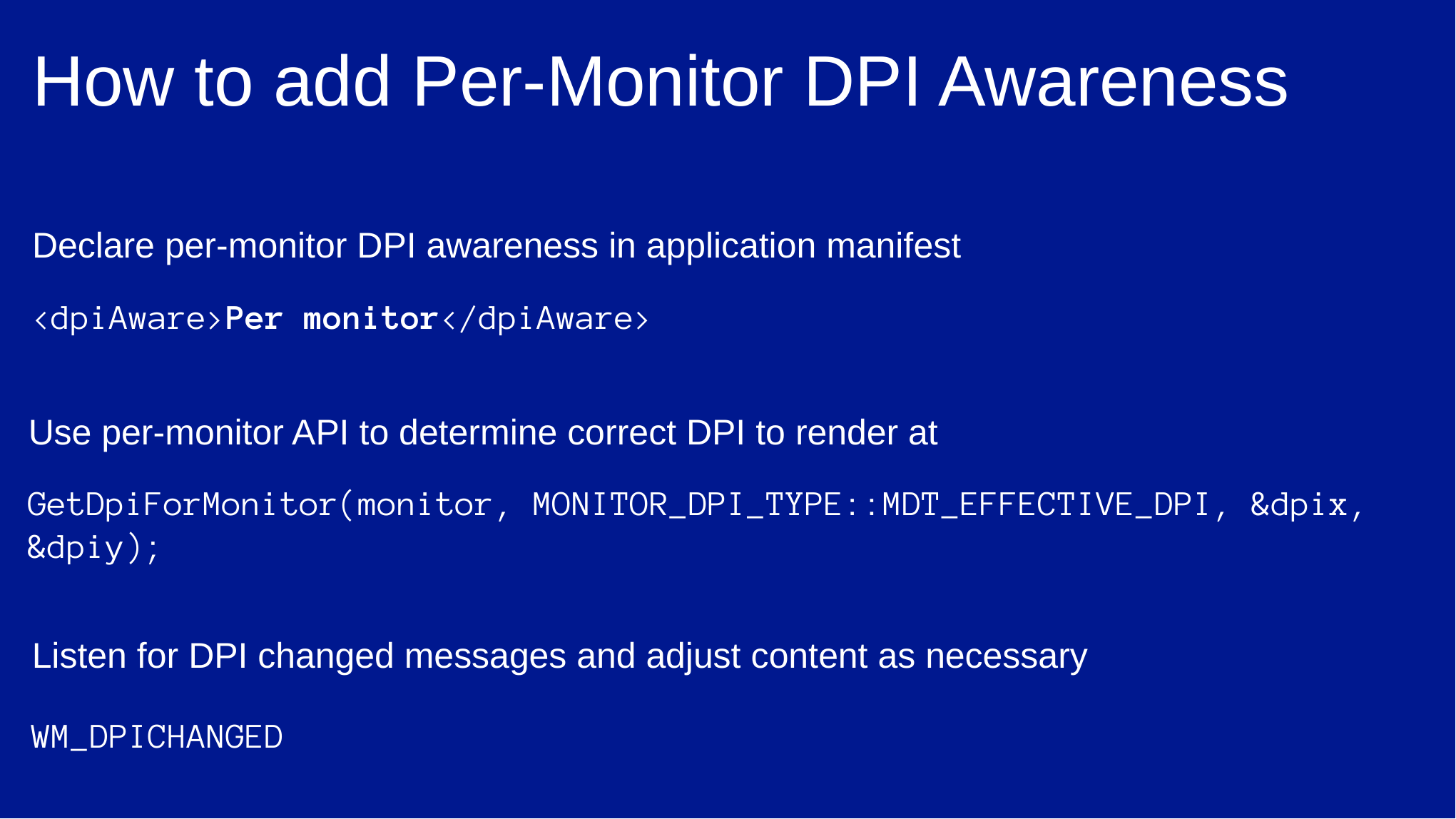

# How to add Per-Monitor DPI Awareness
Declare per-monitor DPI awareness in application manifest
<dpiAware>Per monitor</dpiAware>
Use per-monitor API to determine correct DPI to render at
GetDpiForMonitor(monitor, MONITOR_DPI_TYPE::MDT_EFFECTIVE_DPI, &dpix, &dpiy);
Listen for DPI changed messages and adjust content as necessary
WM_DPICHANGED